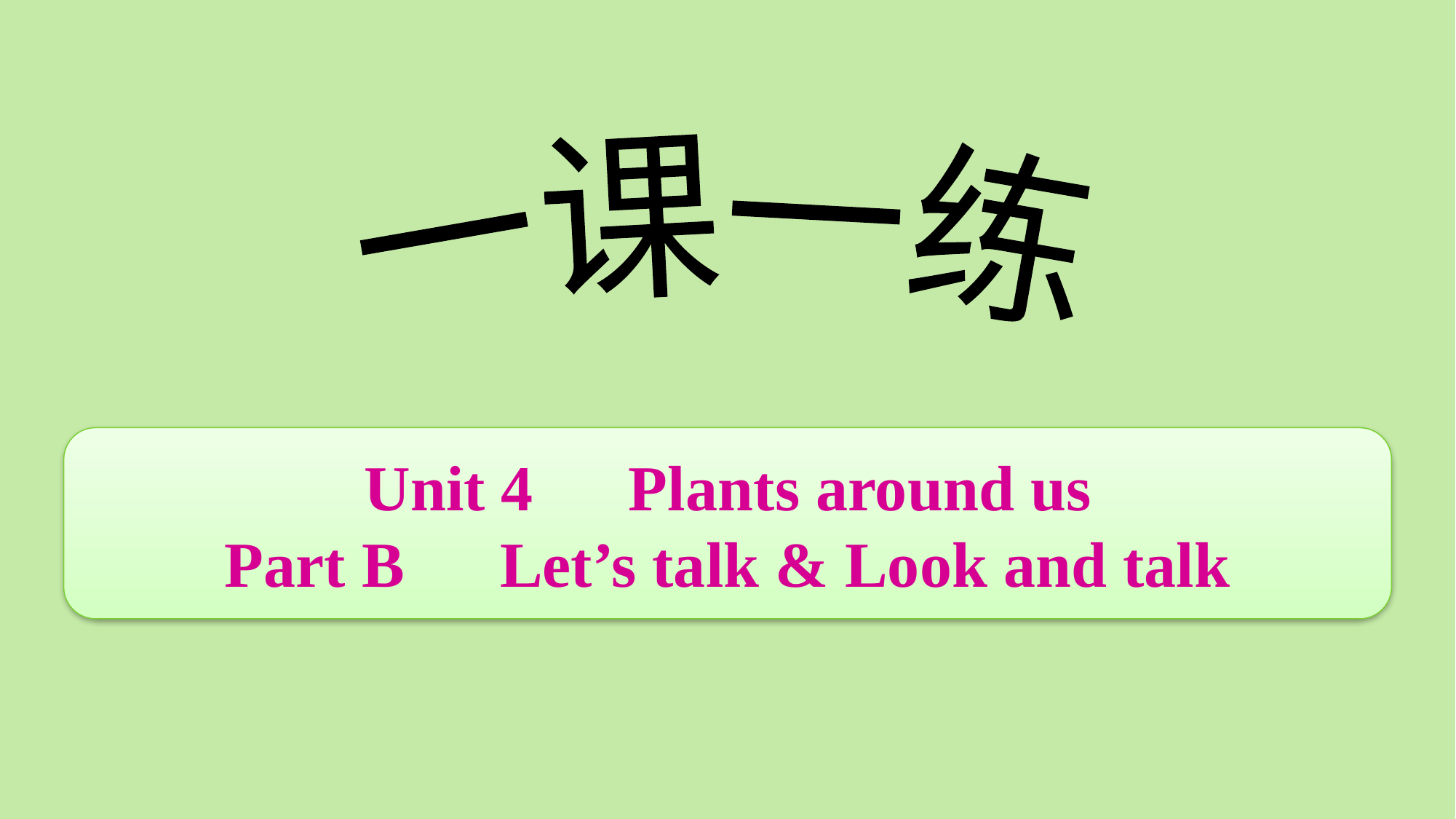

Unit 4　Plants around us
Part B　Let’s talk & Look and talk